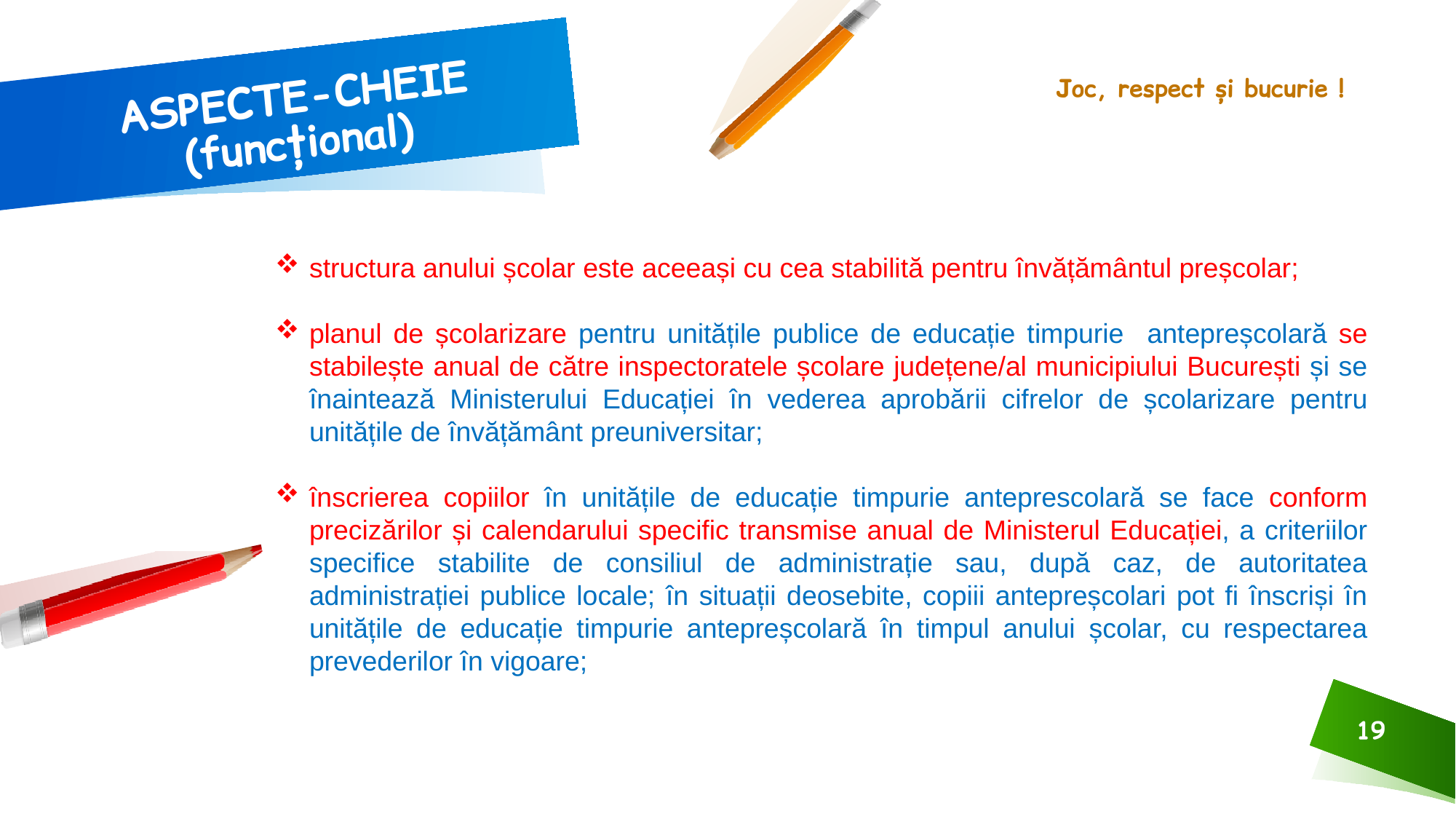

# ASPECTE-CHEIE (funcțional)
Joc, respect și bucurie !
structura anului școlar este aceeași cu cea stabilită pentru învățământul preșcolar;

planul de școlarizare pentru unitățile publice de educație timpurie  antepreșcolară se stabilește anual de către inspectoratele școlare județene/al municipiului București și se înaintează Ministerului Educației în vederea aprobării cifrelor de școlarizare pentru unitățile de învățământ preuniversitar;

înscrierea copiilor în unitățile de educație timpurie anteprescolară se face conform precizărilor și calendarului specific transmise anual de Ministerul Educației, a criteriilor specifice stabilite de consiliul de administrație sau, după caz, de autoritatea administrației publice locale; în situații deosebite, copiii antepreșcolari pot fi înscriși în unitățile de educație timpurie antepreșcolară în timpul anului școlar, cu respectarea prevederilor în vigoare;
19